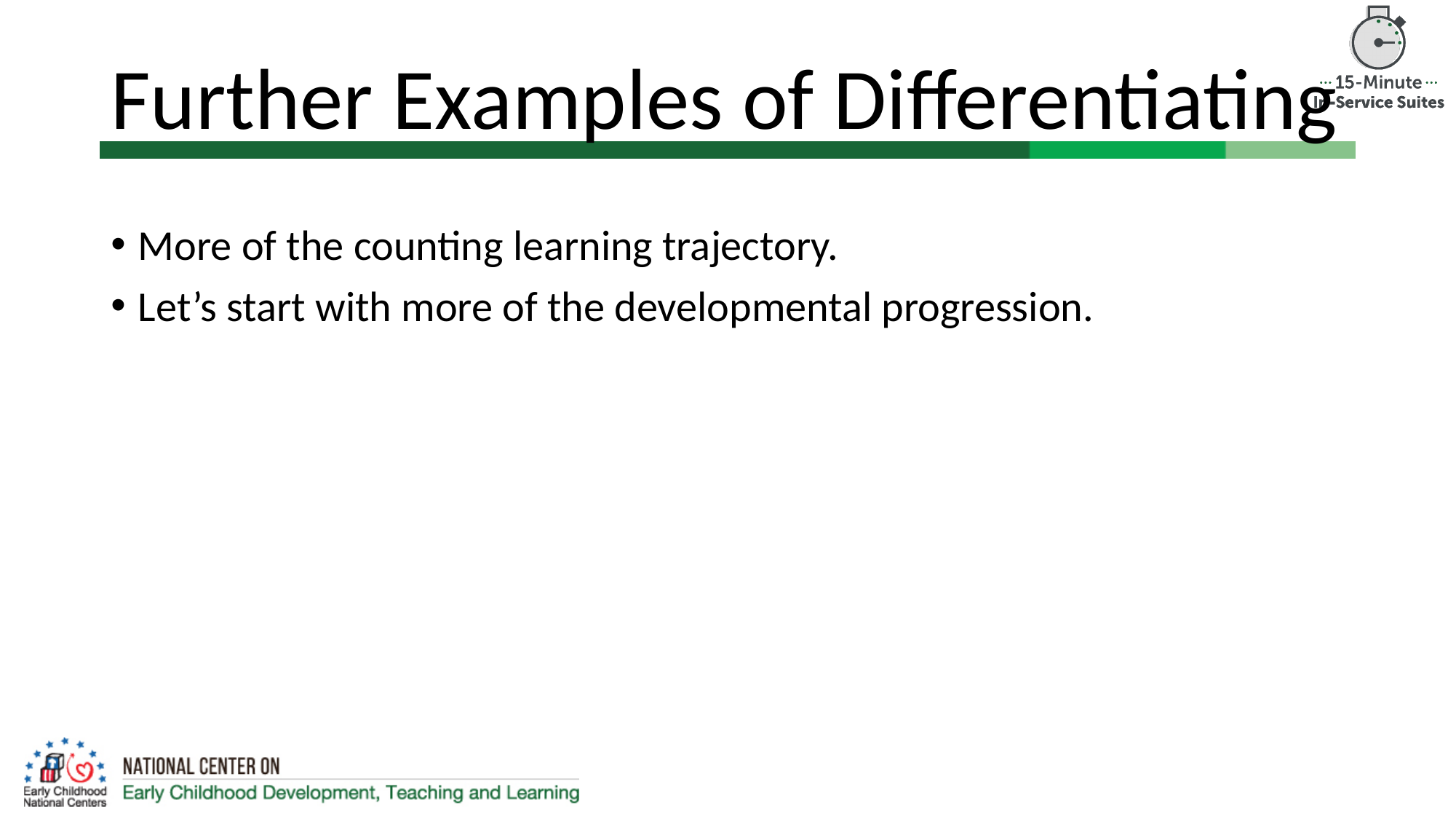

# Further Examples of Differentiating
More of the counting learning trajectory.
Let’s start with more of the developmental progression.